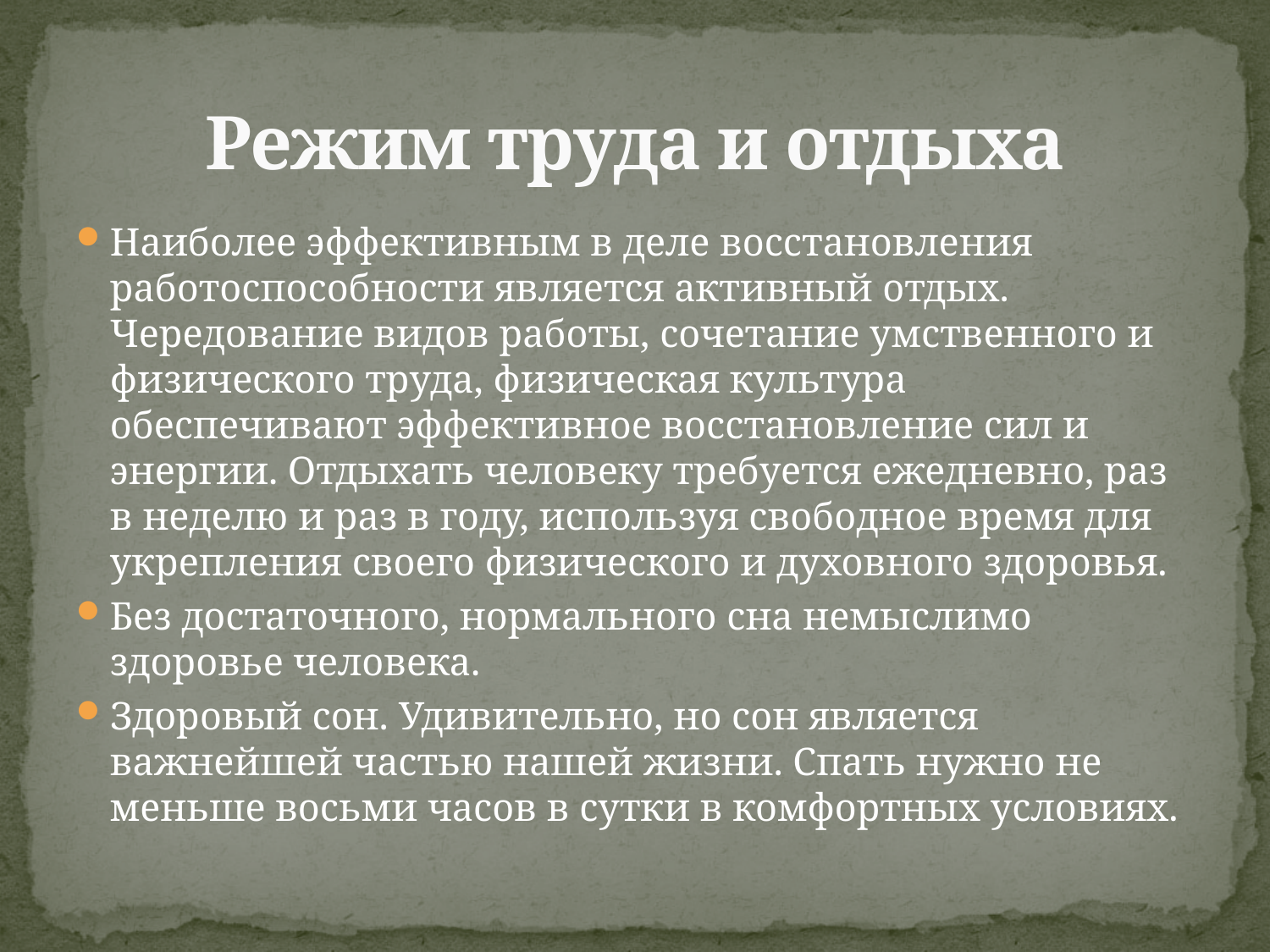

# Режим труда и отдыха
Наиболее эффективным в деле восстановления работоспособности является активный отдых. Чередование видов работы, сочетание умственного и физического труда, физическая культура обеспечивают эффективное восстановление сил и энергии. Отдыхать человеку требуется ежедневно, раз в неделю и раз в году, используя свободное время для укрепления своего физического и духовного здоровья.
Без достаточного, нормального сна немыслимо здоровье человека.
Здоровый сон. Удивительно, но сон является важнейшей частью нашей жизни. Спать нужно не меньше восьми часов в сутки в комфортных условиях.